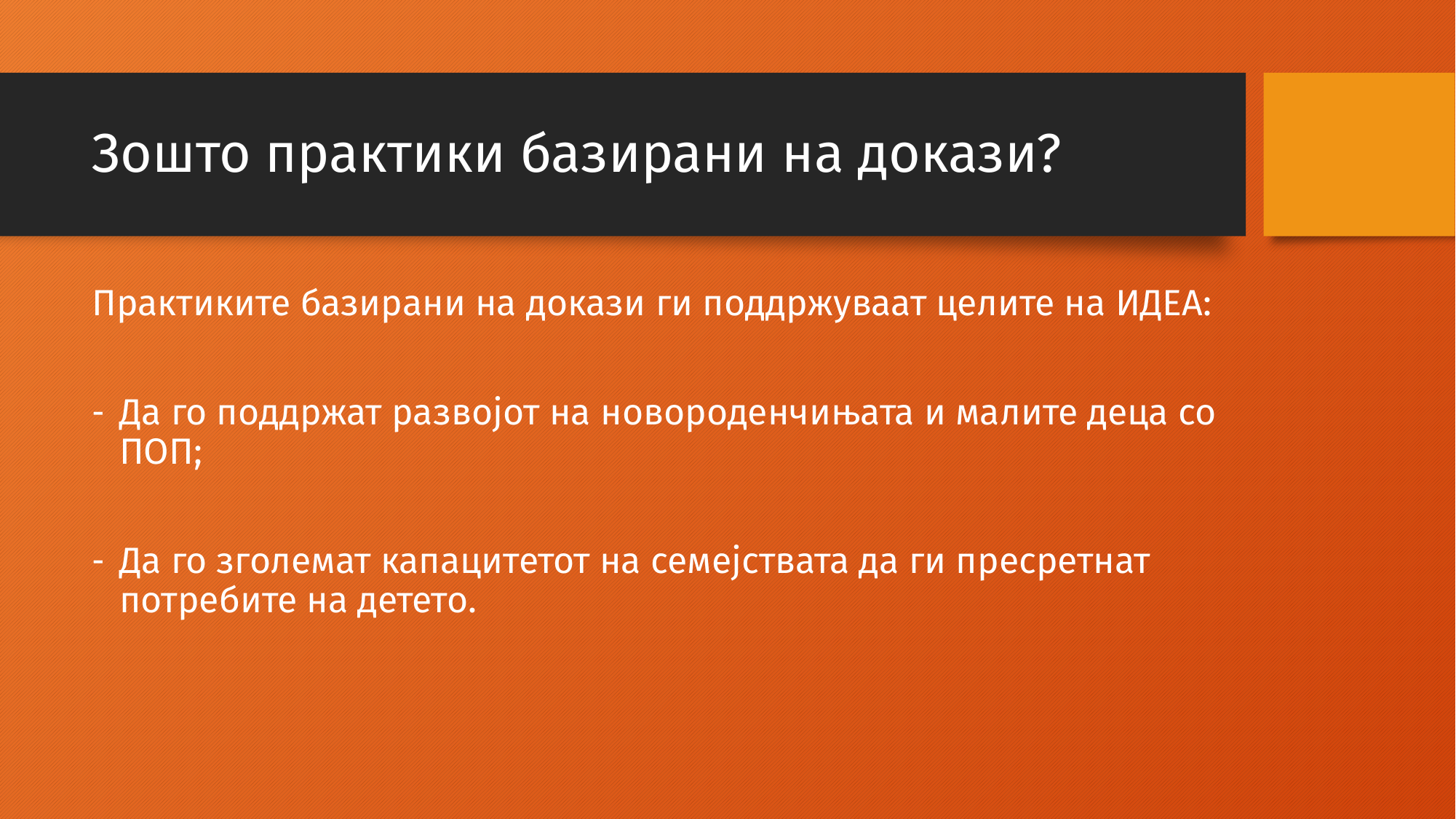

# Зошто практики базирани на докази?
Практиките базирани на докази ги поддржуваат целите на ИДЕА:

Да го поддржат развојот на новороденчињата и малите деца со ПОП;

Да го зголемат капацитетот на семејствата да ги пресретнат потребите на детето.